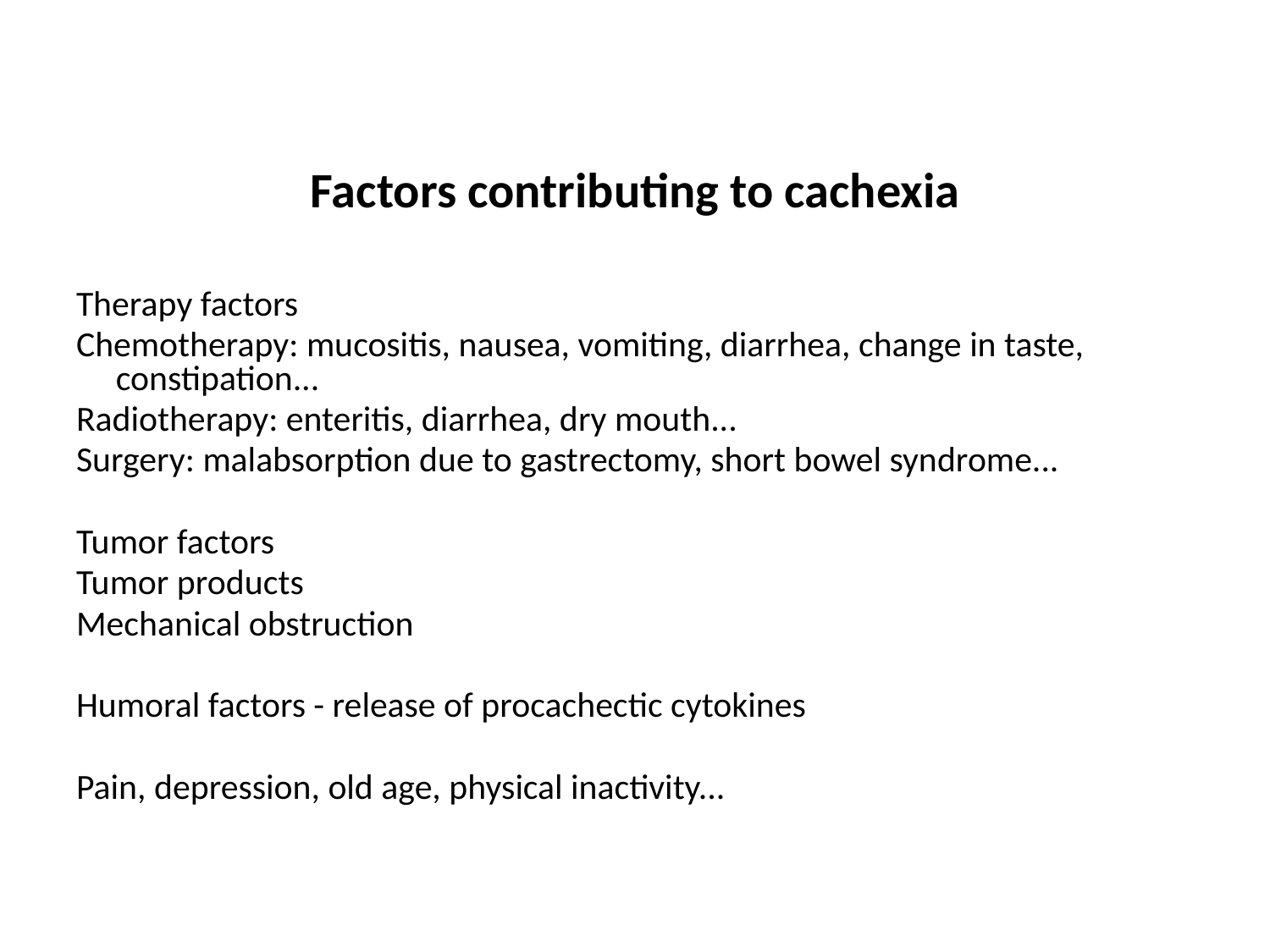

# Factors contributing to cachexia
Therapy factors
Chemotherapy: mucositis, nausea, vomiting, diarrhea, change in taste, constipation...
Radiotherapy: enteritis, diarrhea, dry mouth...
Surgery: malabsorption due to gastrectomy, short bowel syndrome...

Tumor factors
Tumor products
Mechanical obstruction

Humoral factors - release of procachectic cytokines

Pain, depression, old age, physical inactivity...